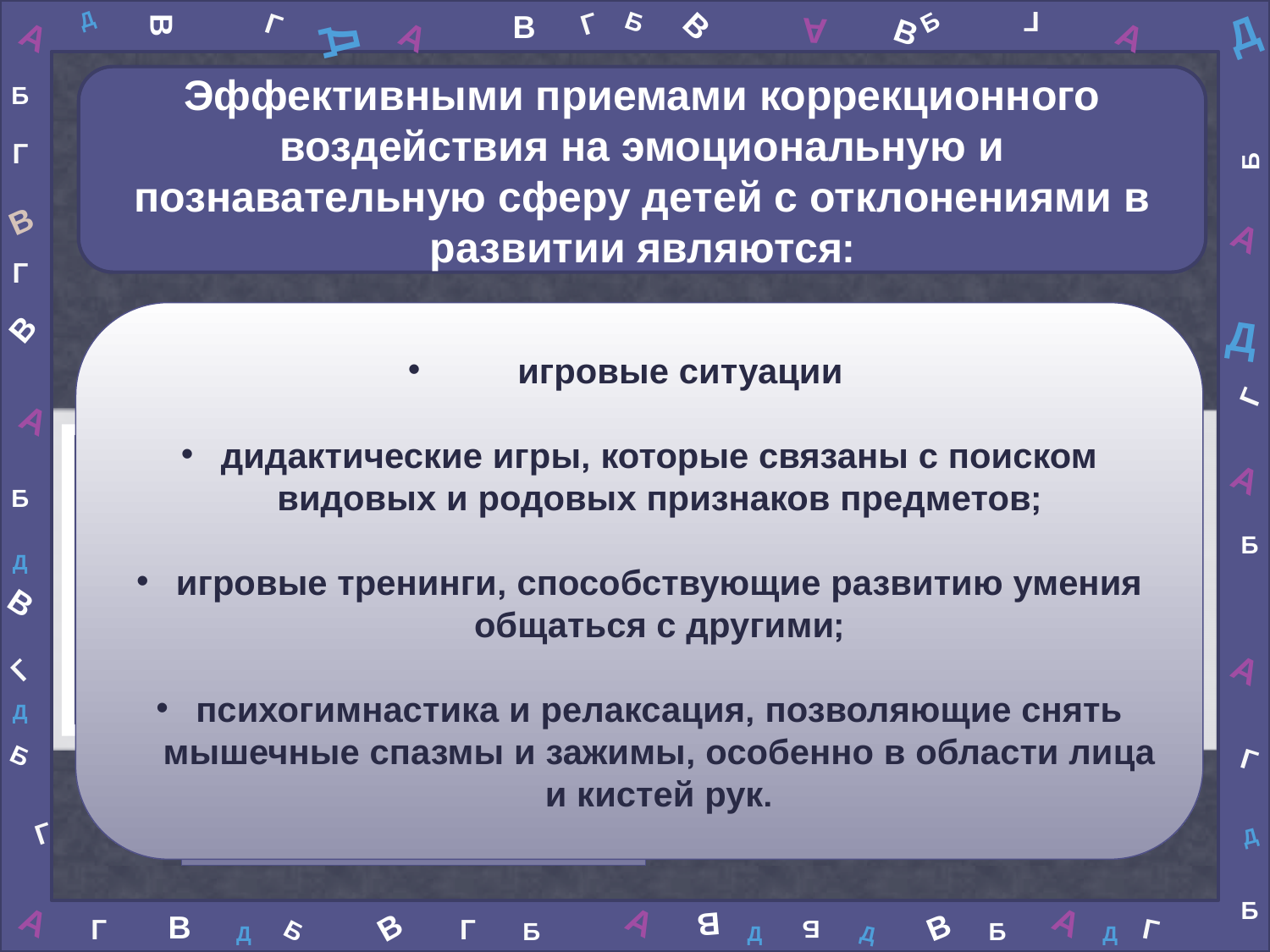

Д
В
Г
В
Г
Б
В
Б
Г
Д
Д
А
А
А
А
В
Эффективными приемами коррекционного воздействия на эмоциональную и познавательную сферу детей с отклонениями в развитии являются:
Б
#
Г
Б
В
А
Г
        игровые ситуации

дидактические игры, которые связаны с поиском видовых и родовых признаков предметов;

игровые тренинги, способствующие развитию умения общаться с другими;

психогимнастика и релаксация, позволяющие снять мышечные спазмы и зажимы, особенно в области лица и кистей рук.
В
Д
Г
А
А
Б
Б
Д
В
А
Г
Д
Б
Г
|  |
| --- |
|  |
Г
Д
Б
А
А
А
В
В
В
В
Г
Г
Г
Б
Б
Б
Б
Д
Д
Д
Д